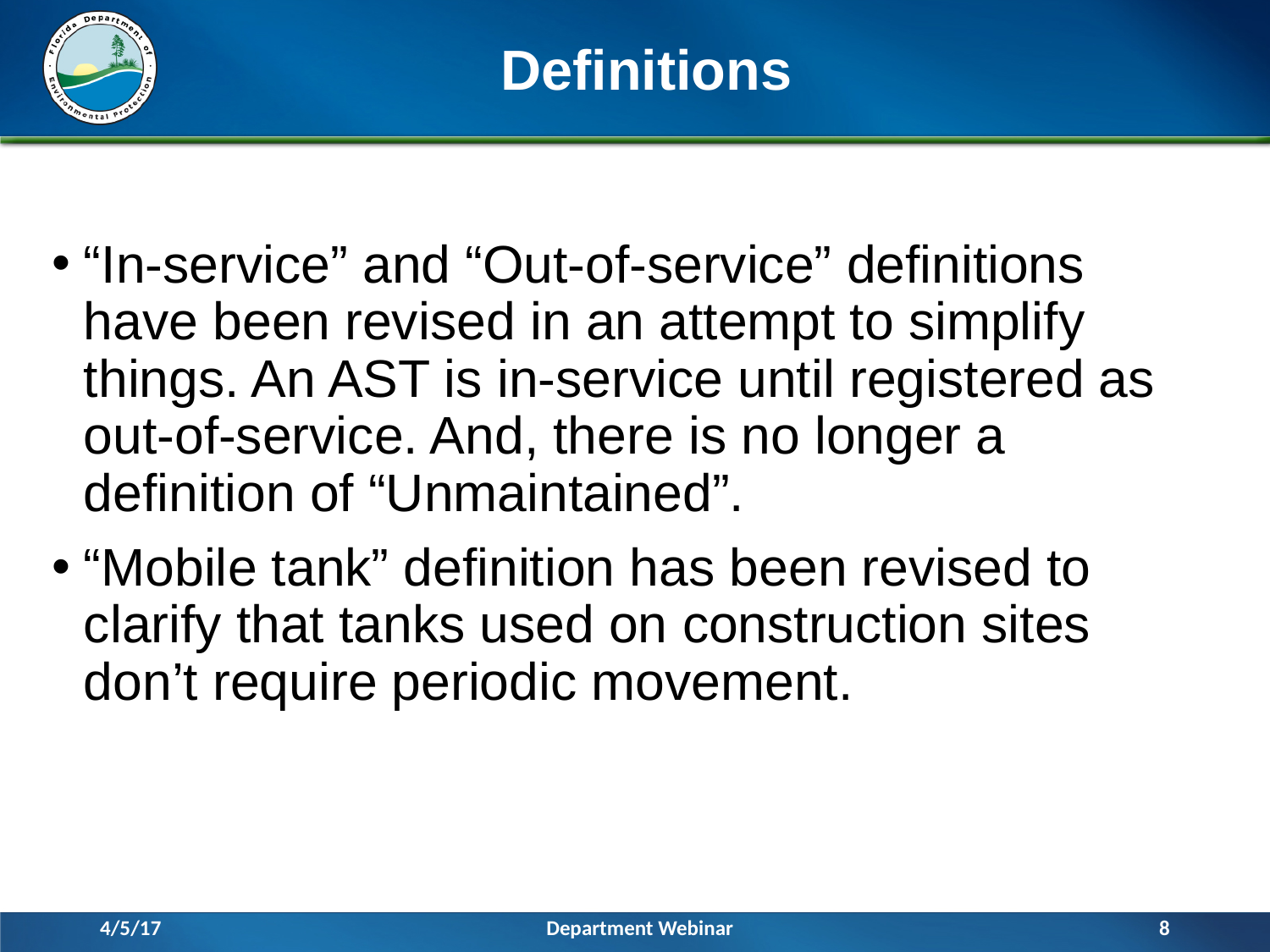

# Definitions
“In-service” and “Out-of-service” definitions have been revised in an attempt to simplify things. An AST is in-service until registered as out-of-service. And, there is no longer a definition of “Unmaintained”.
“Mobile tank” definition has been revised to clarify that tanks used on construction sites don’t require periodic movement.

4/5/17
Department Webinar
8